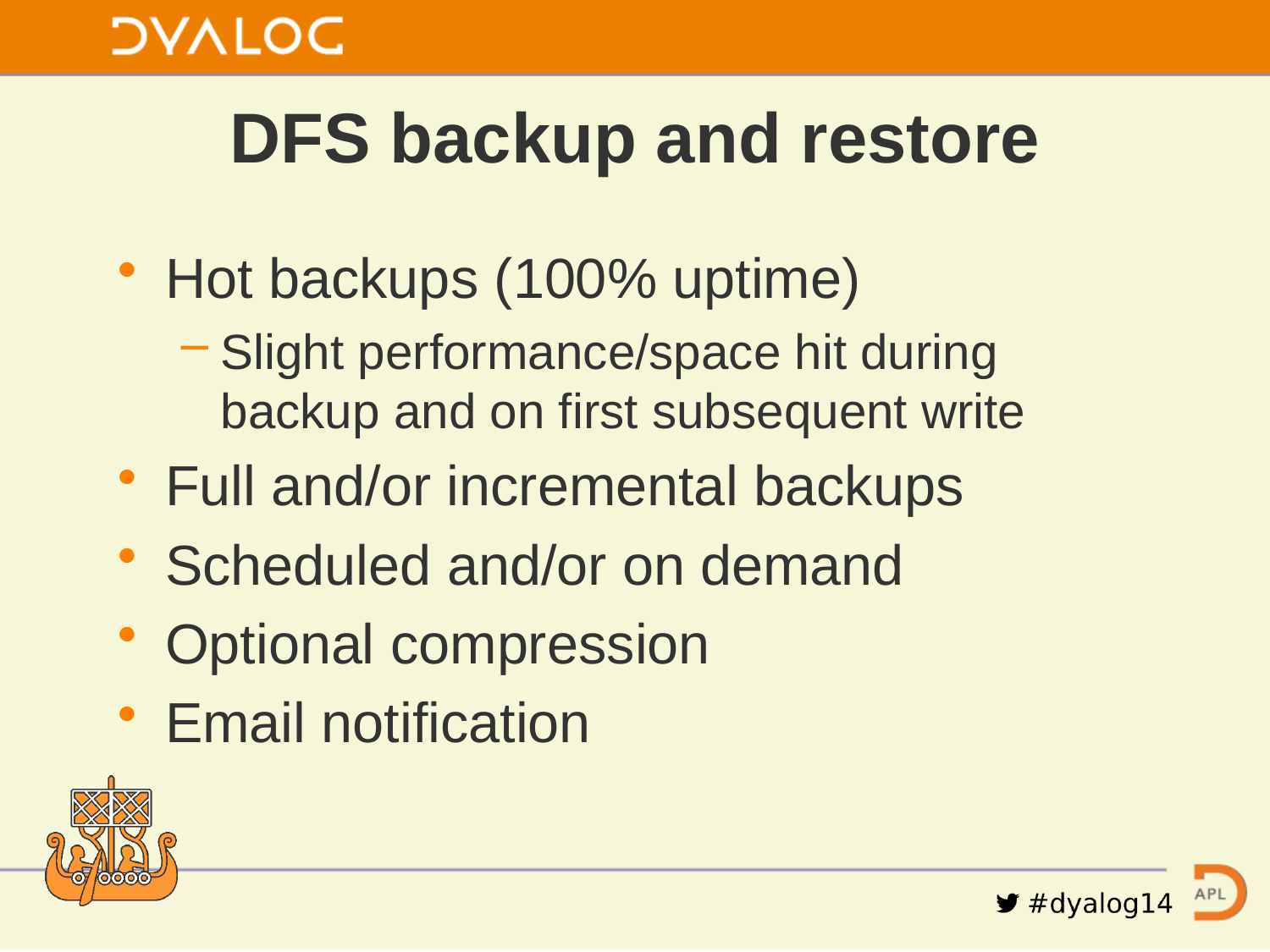

# DFS backup and restore
Hot backups (100% uptime)
Slight performance/space hit during backup and on first subsequent write
Full and/or incremental backups
Scheduled and/or on demand
Optional compression
Email notification